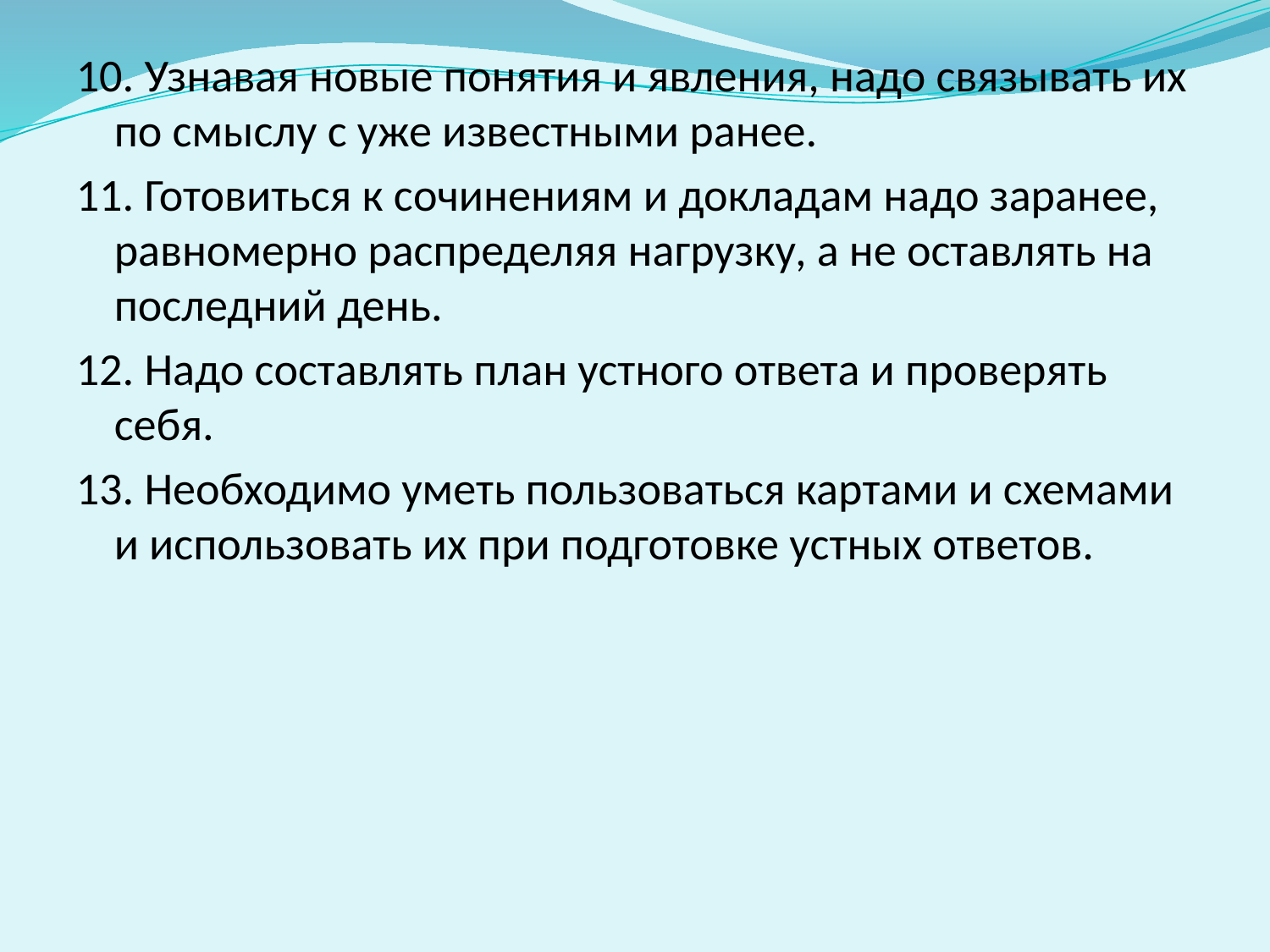

10. Узнавая новые понятия и явления, надо связывать их по смыслу с уже известными ранее.
11. Готовиться к сочинениям и докладам надо заранее, равномерно распределяя нагрузку, а не оставлять на последний день.
12. Надо составлять план устного ответа и проверять себя.
13. Необходимо уметь пользоваться картами и схемами и использовать их при подготовке устных ответов.
#